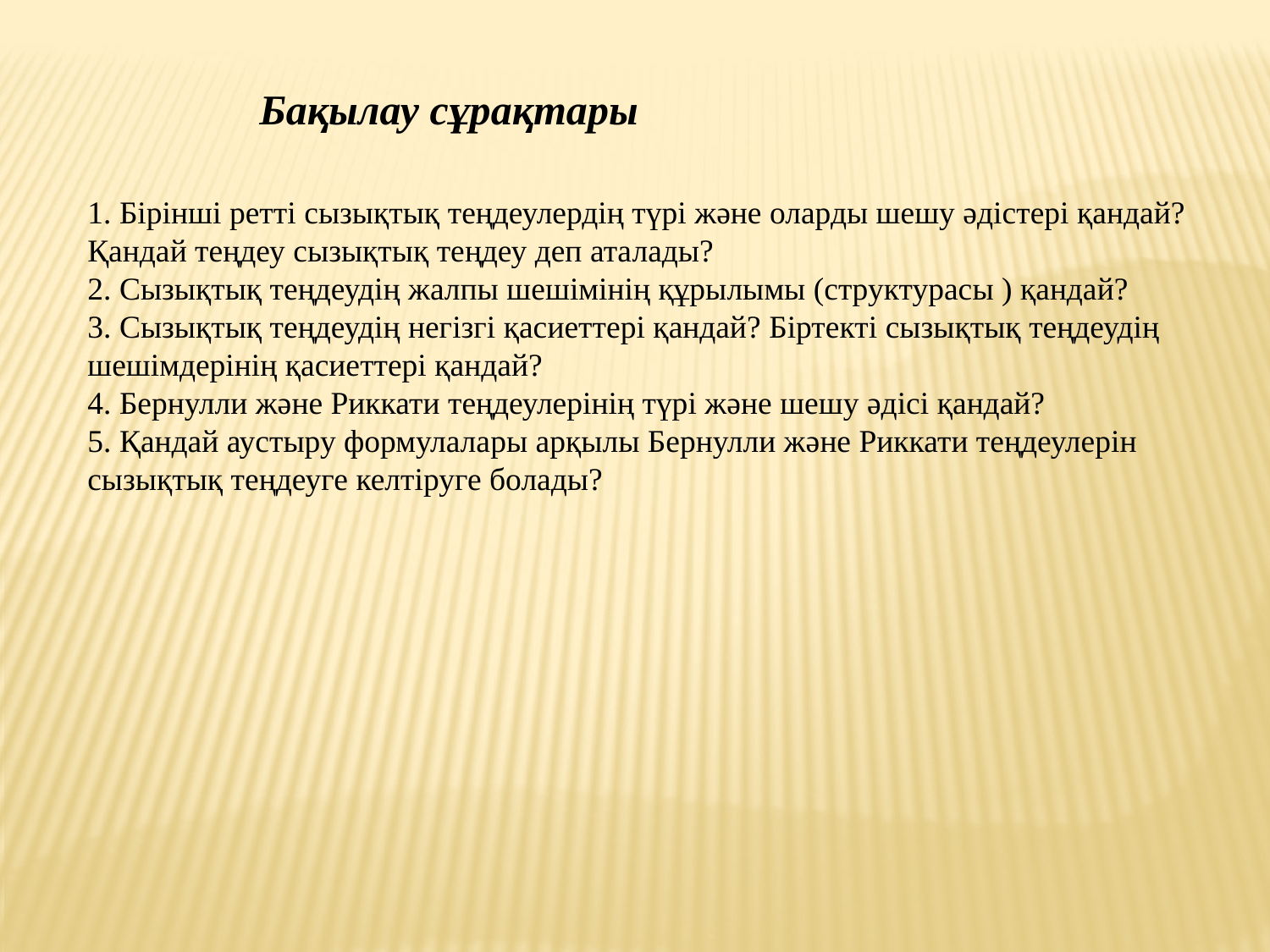

Бақылау сұрақтары
1. Бірінші ретті сызықтық теңдеулердің түрі және оларды шешу әдістері қандай? Қандай теңдеу сызықтық теңдеу деп аталады?
2. Сызықтық теңдеудің жалпы шешімінің құрылымы (структурасы ) қандай?
3. Сызықтық теңдеудің негізгі қасиеттері қандай? Біртекті сызықтық теңдеудің шешімдерінің қасиеттері қандай?
4. Бернулли және Риккати теңдеулерінің түрі және шешу әдісі қандай?
5. Қандай аустыру формулалары арқылы Бернулли және Риккати теңдеулерін сызықтық теңдеуге келтіруге болады?